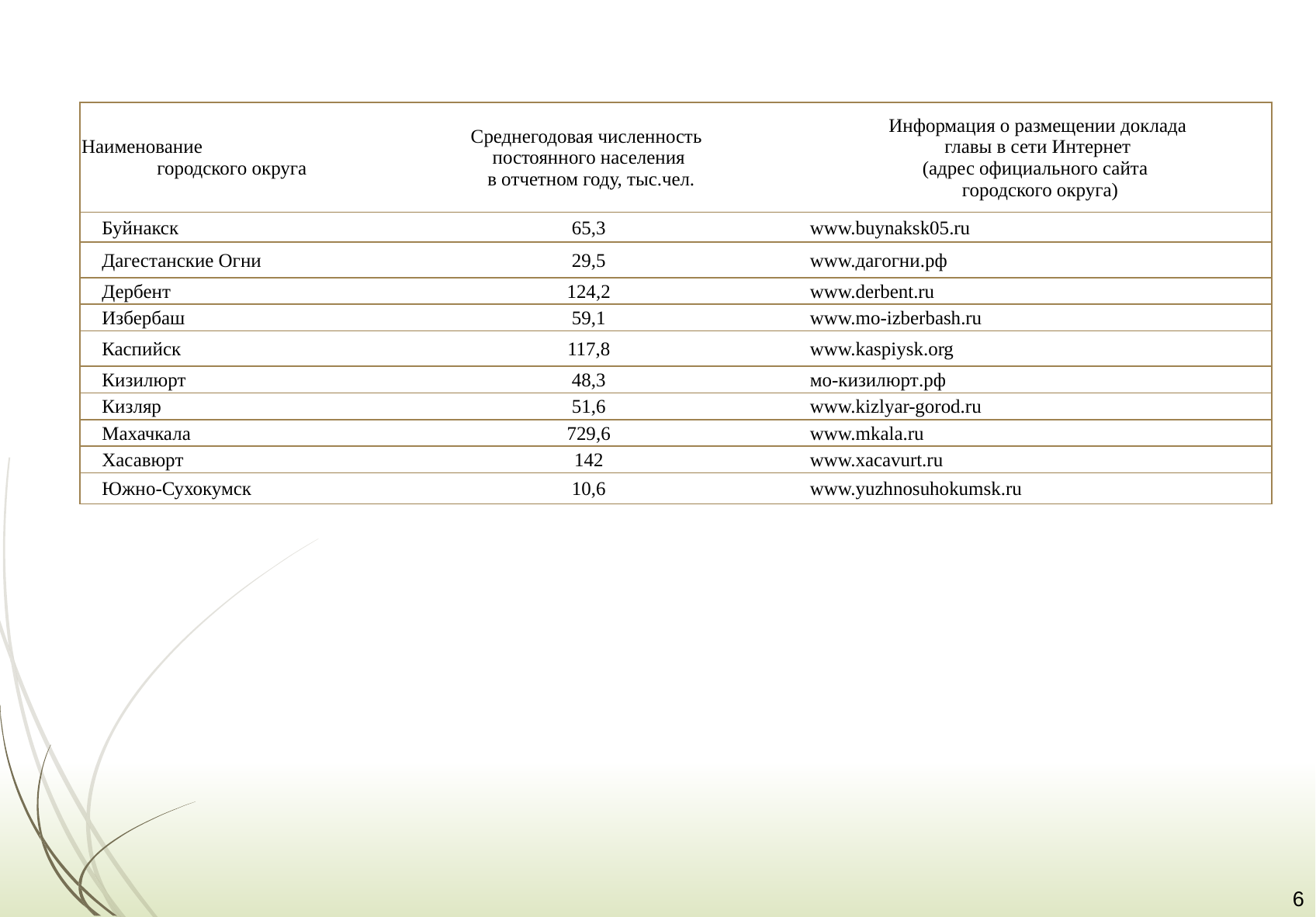

| Наименование городского округа | Среднегодовая численность постоянного населения в отчетном году, тыс.чел. | Информация о размещении доклада главы в сети Интернет (адрес официального сайта городского округа) |
| --- | --- | --- |
| Буйнакск | 65,3 | www.buynaksk05.ru |
| Дагестанские Огни | 29,5 | www.дагогни.рф |
| Дербент | 124,2 | www.derbent.ru |
| Избербаш | 59,1 | www.mo-izberbash.ru |
| Каспийск | 117,8 | www.kaspiysk.org |
| Кизилюрт | 48,3 | мо-кизилюрт.рф |
| Кизляр | 51,6 | www.kizlyar-gorod.ru |
| Махачкала | 729,6 | www.mkala.ru |
| Хасавюрт | 142 | www.xacavurt.ru |
| Южно-Сухокумск | 10,6 | www.yuzhnosuhokumsk.ru |
6